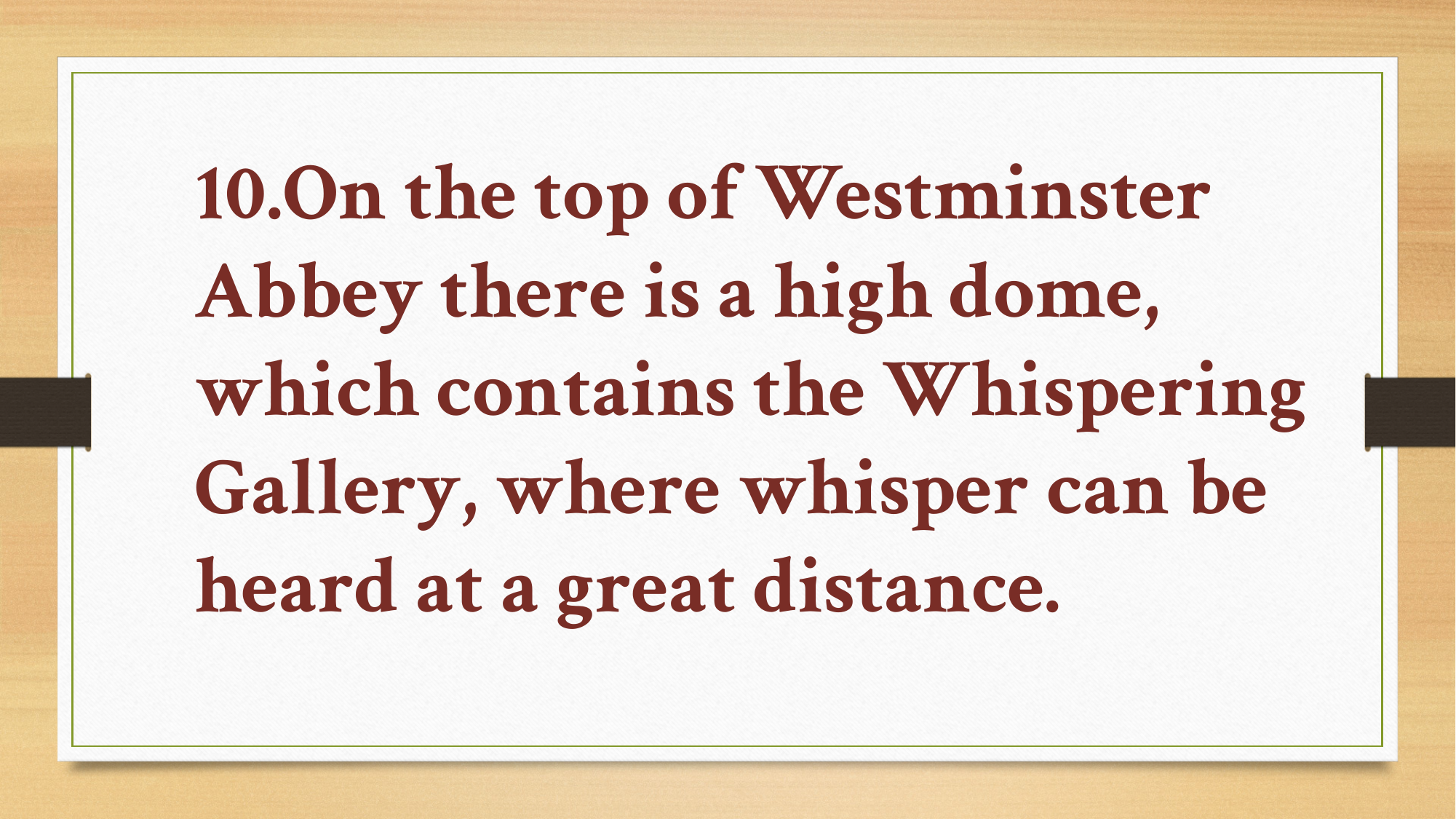

10.On the top of Westminster Abbey there is a high dome, which contains the Whispering Gallery, where whisper can be heard at a great distance.